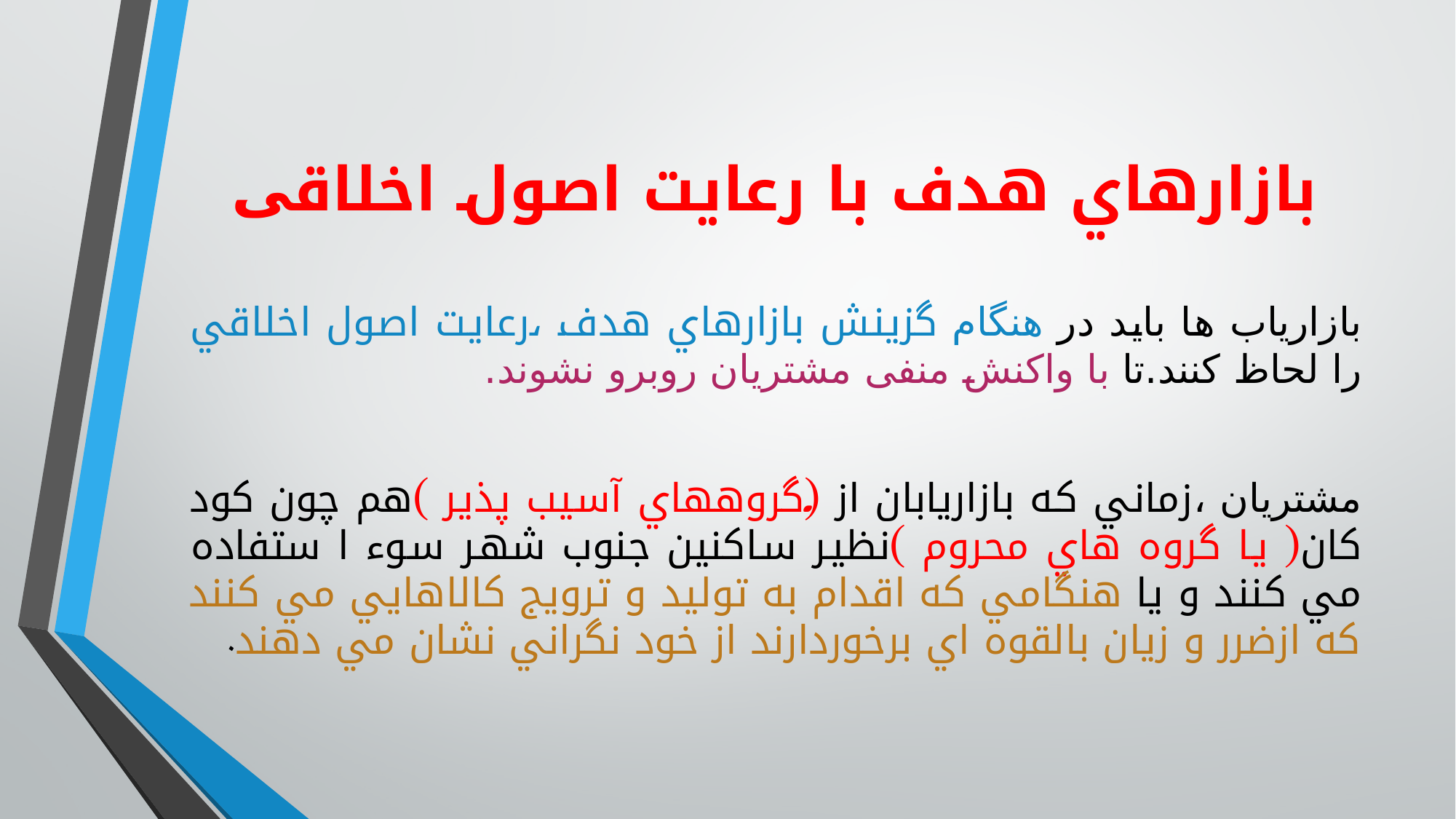

# بازارهاي هدف با رعايت اصول اخلاقی
بازاریاب ها باید در هنگام گزينش بازارهاي هدف ،رعايت اصول اخلاقي را لحاظ کنند.تا با واکنش منفی مشتریان روبرو نشوند.

مشتریان ،زماني كه بازاريابان از (گروههاي آسيب پذير )هم چون كود كان( يا گروه هاي محروم )نظير ساكنين جنوب شهر سوء ا ستفاده مي كنند و يا هنگامي كه اقدام به توليد و ترويج كالاهايي مي كنند كه ازضرر و زيان بالقوه اي برخوردارند از خود نگراني نشان مي دهند.